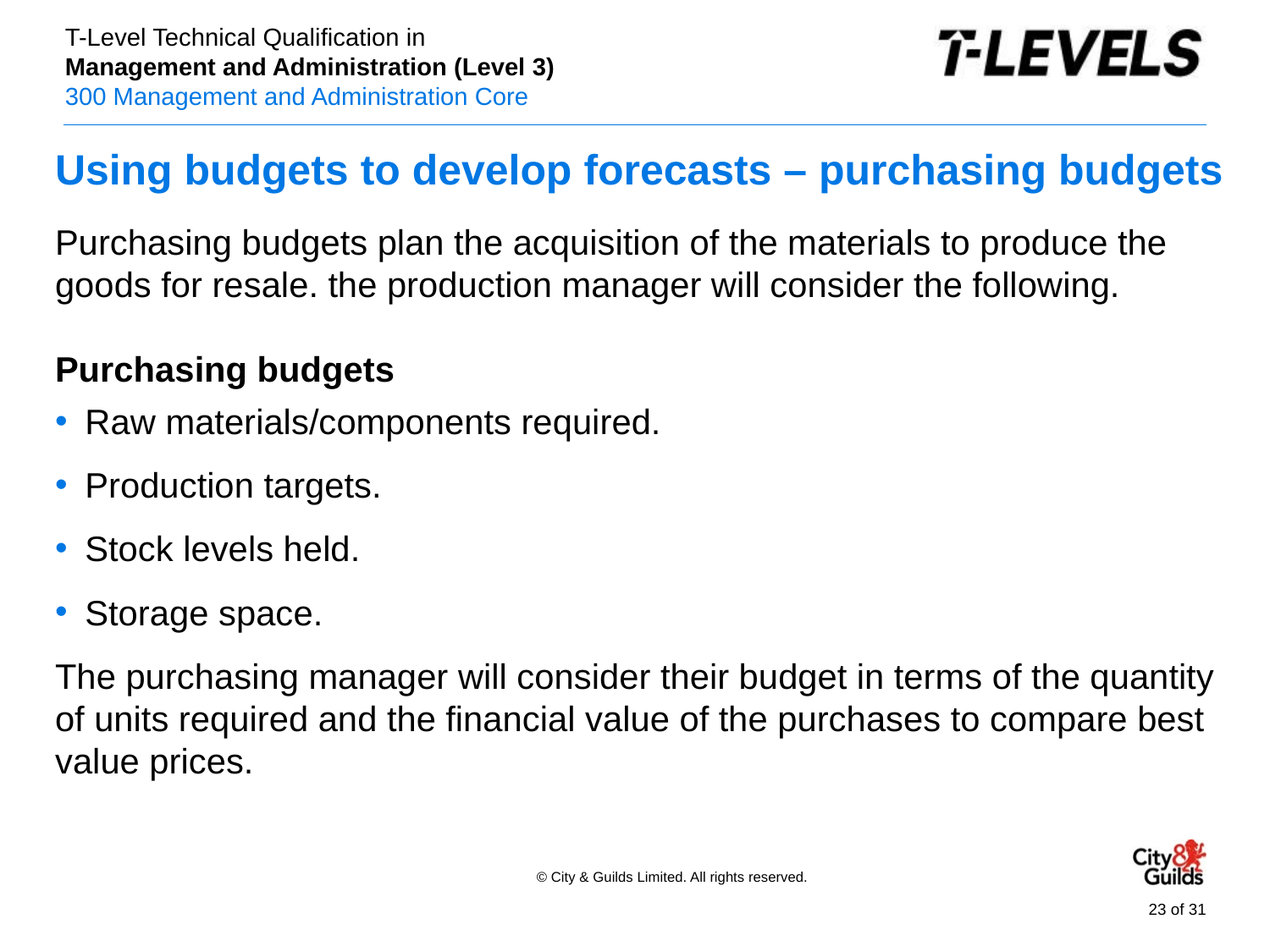

# Using budgets to develop forecasts – purchasing budgets
Purchasing budgets plan the acquisition of the materials to produce the goods for resale. the production manager will consider the following.

Purchasing budgets
Raw materials/components required.
Production targets.
Stock levels held.
Storage space.
The purchasing manager will consider their budget in terms of the quantity of units required and the financial value of the purchases to compare best value prices.